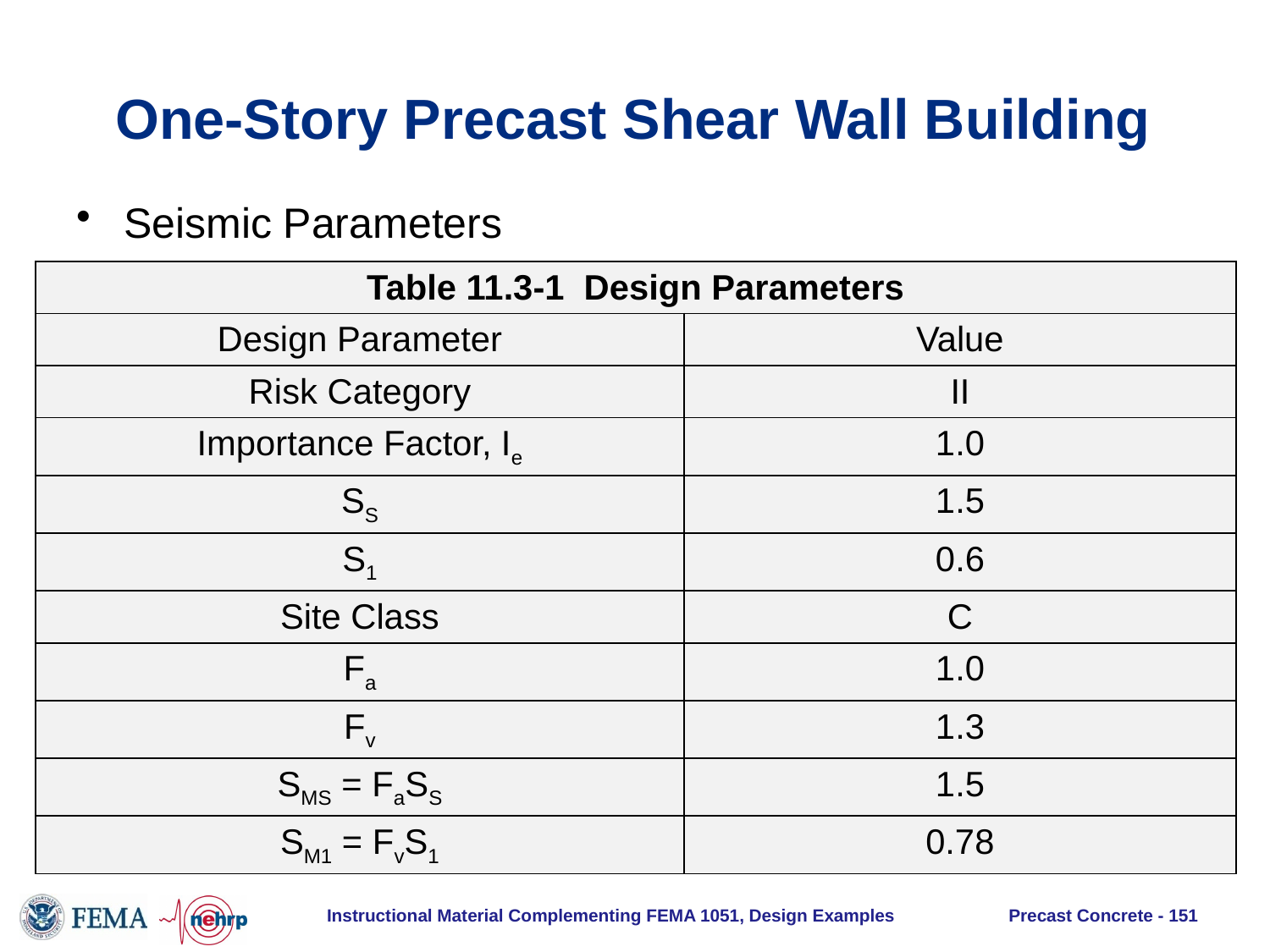

# One-Story Precast Shear Wall Building
Seismic Parameters
| Table 11.3-1 Design Parameters |  |
| --- | --- |
| Design Parameter | Value |
| Risk Category | II |
| Importance Factor, Ie | 1.0 |
| SS | 1.5 |
| S1 | 0.6 |
| Site Class | C |
| Fa | 1.0 |
| Fv | 1.3 |
| SMS = FaSS | 1.5 |
| SM1 = FvS1 | 0.78 |